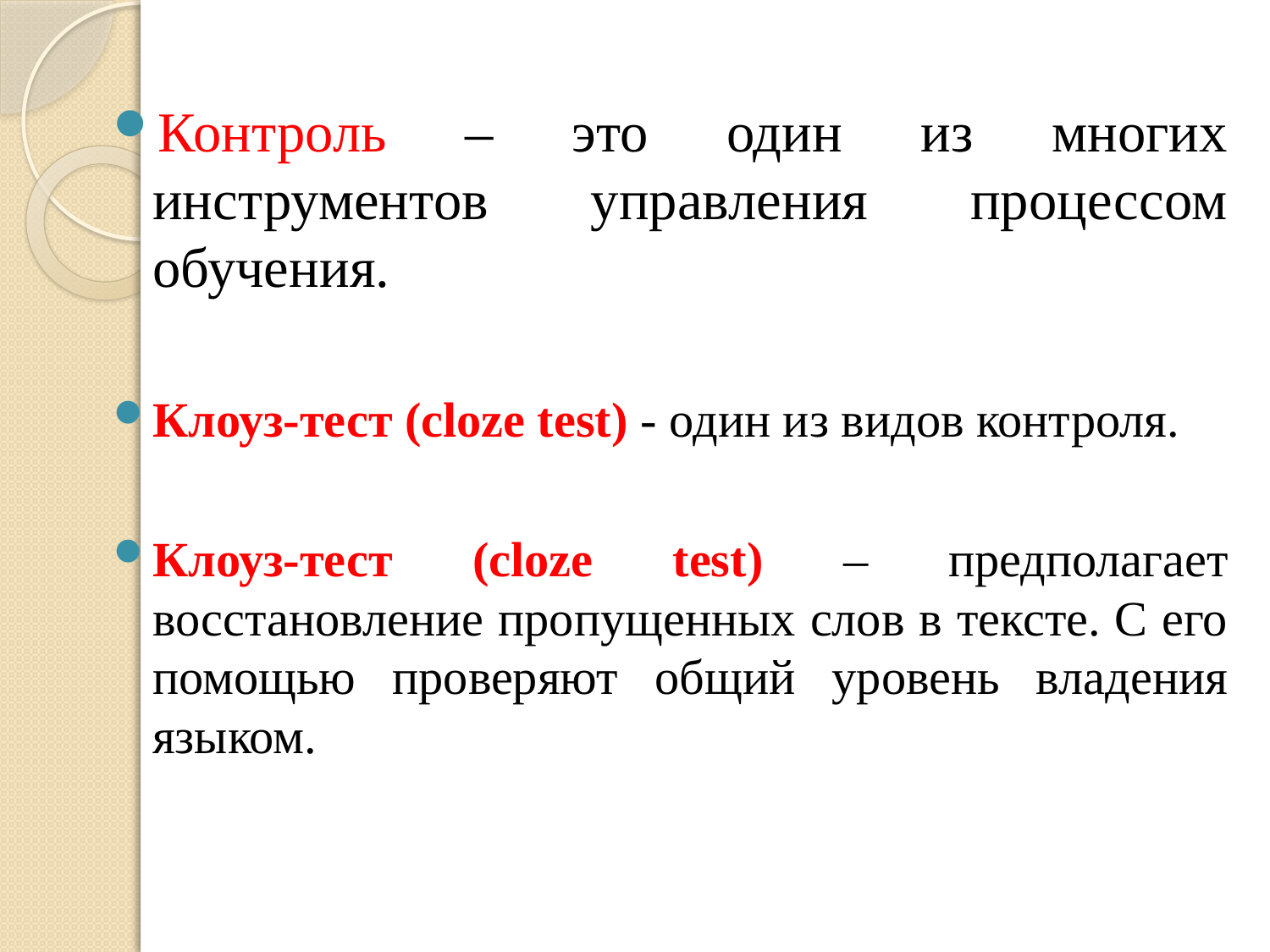

#
Контроль – это один из многих инструментов управления процессом обучения.

Клоуз-тест (cloze test) - один из видов контроля.

Клоуз-тест (cloze test) – предполагает восстановление пропущенных слов в тексте. С его помощью проверяют общий уровень владения языком.